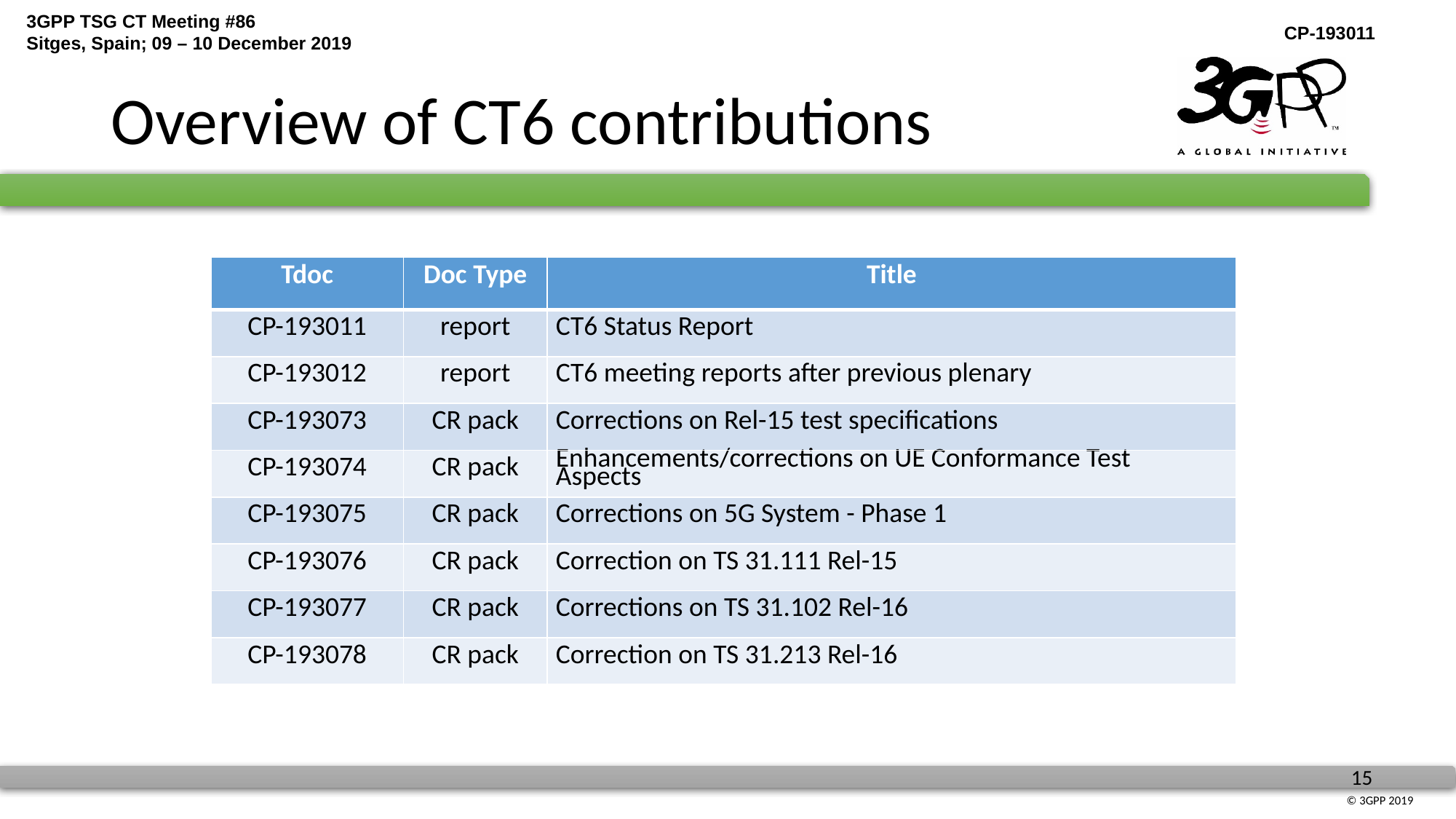

# Overview of CT6 contributions
| Tdoc | Doc Type | Title |
| --- | --- | --- |
| CP-193011 | report | CT6 Status Report |
| CP-193012 | report | CT6 meeting reports after previous plenary |
| CP-193073 | CR pack | Corrections on Rel-15 test specifications |
| CP-193074 | CR pack | Enhancements/corrections on UE Conformance Test Aspects |
| CP-193075 | CR pack | Corrections on 5G System - Phase 1 |
| CP-193076 | CR pack | Correction on TS 31.111 Rel-15 |
| CP-193077 | CR pack | Corrections on TS 31.102 Rel-16 |
| CP-193078 | CR pack | Correction on TS 31.213 Rel-16 |